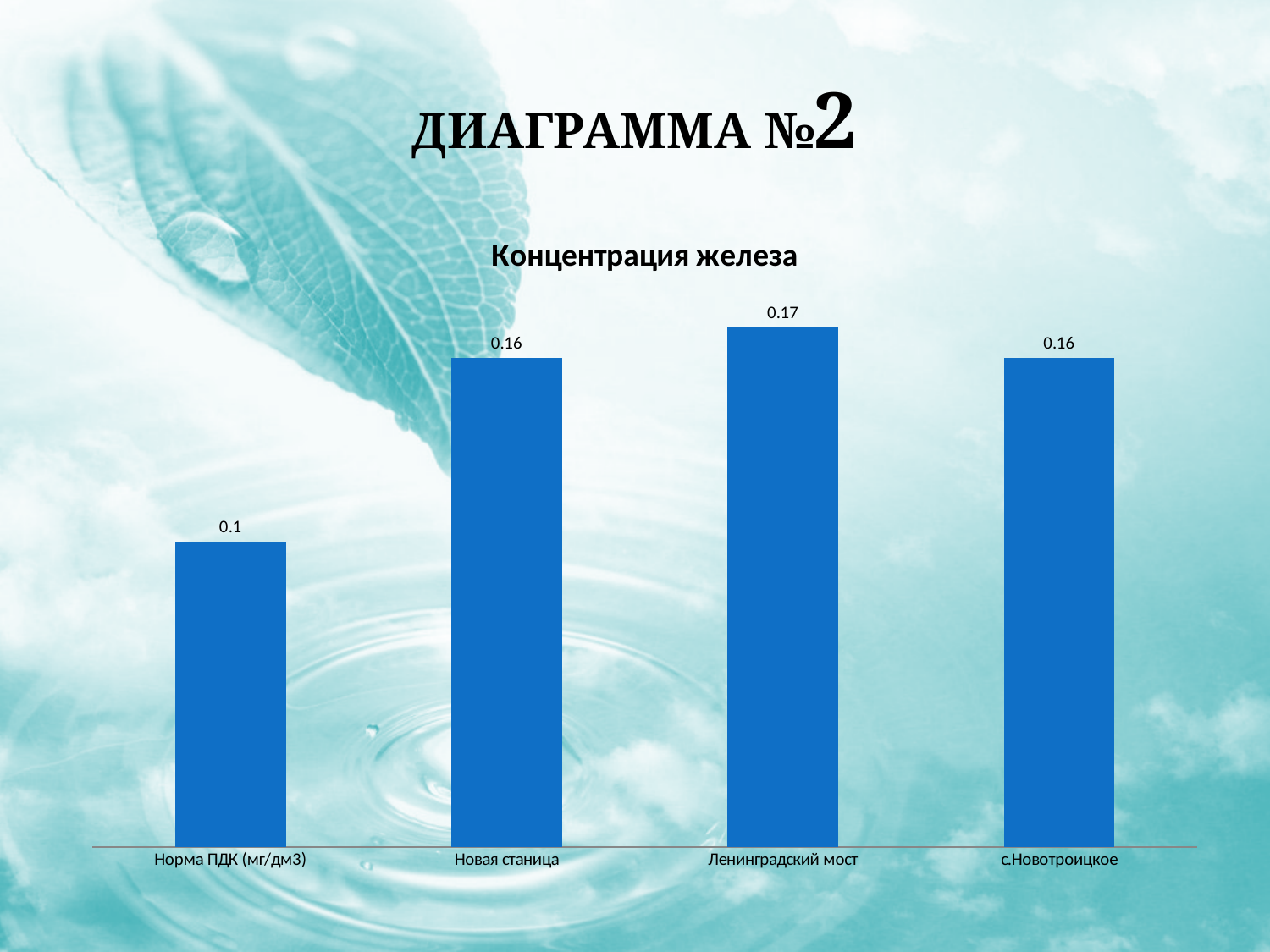

# Диаграмма №2

### Chart: Концентрация железа

| Category |  |
|---|---|
| Норма ПДК (мг/дм3) | 0.1 |
| Новая станица | 0.16 |
| Ленинградский мост | 0.17 |
| с.Новотроицкое | 0.16 |